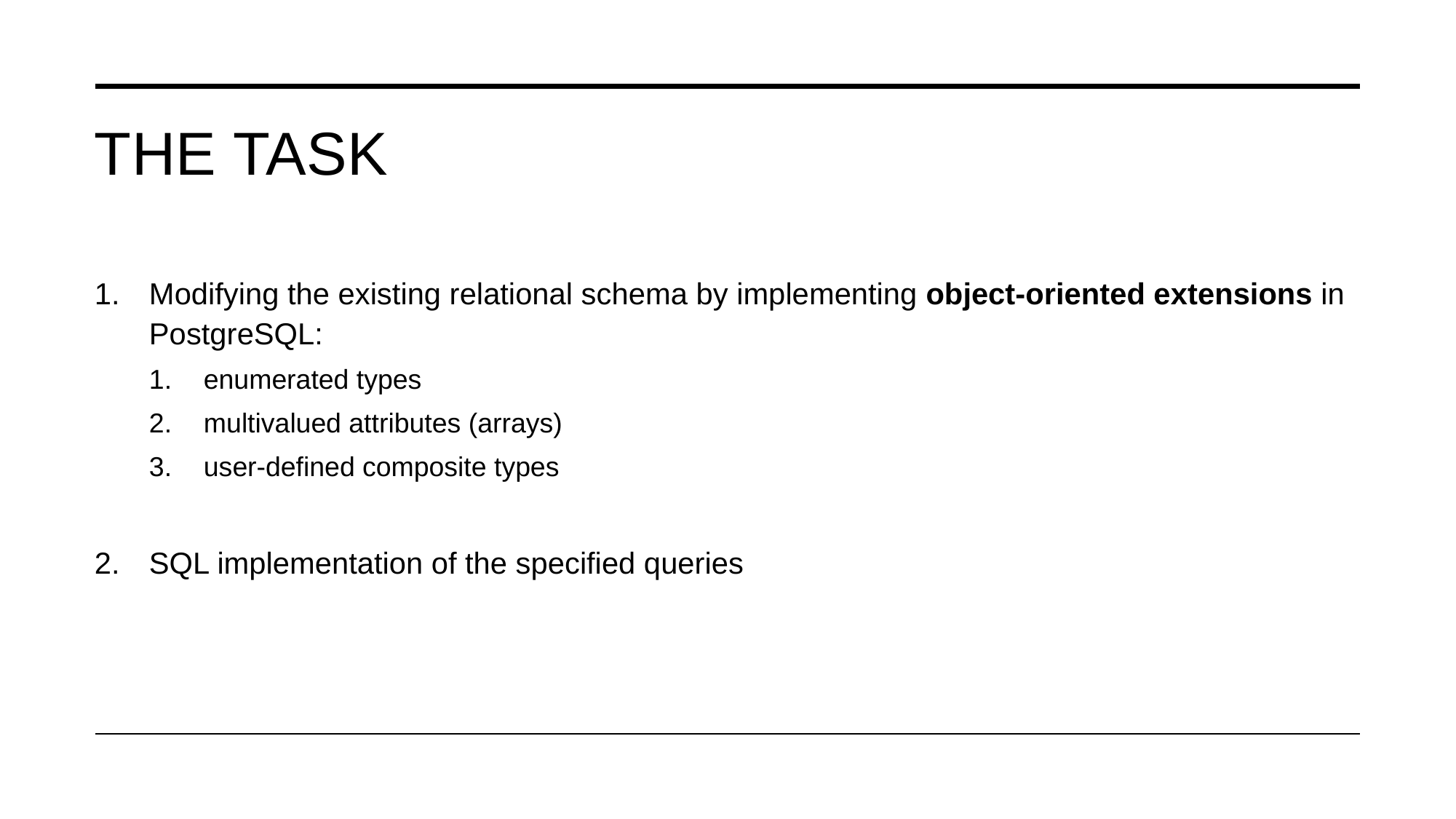

# The task
Modifying the existing relational schema by implementing object-oriented extensions in PostgreSQL:
enumerated types
multivalued attributes (arrays)
user-defined composite types

SQL implementation of the specified queries